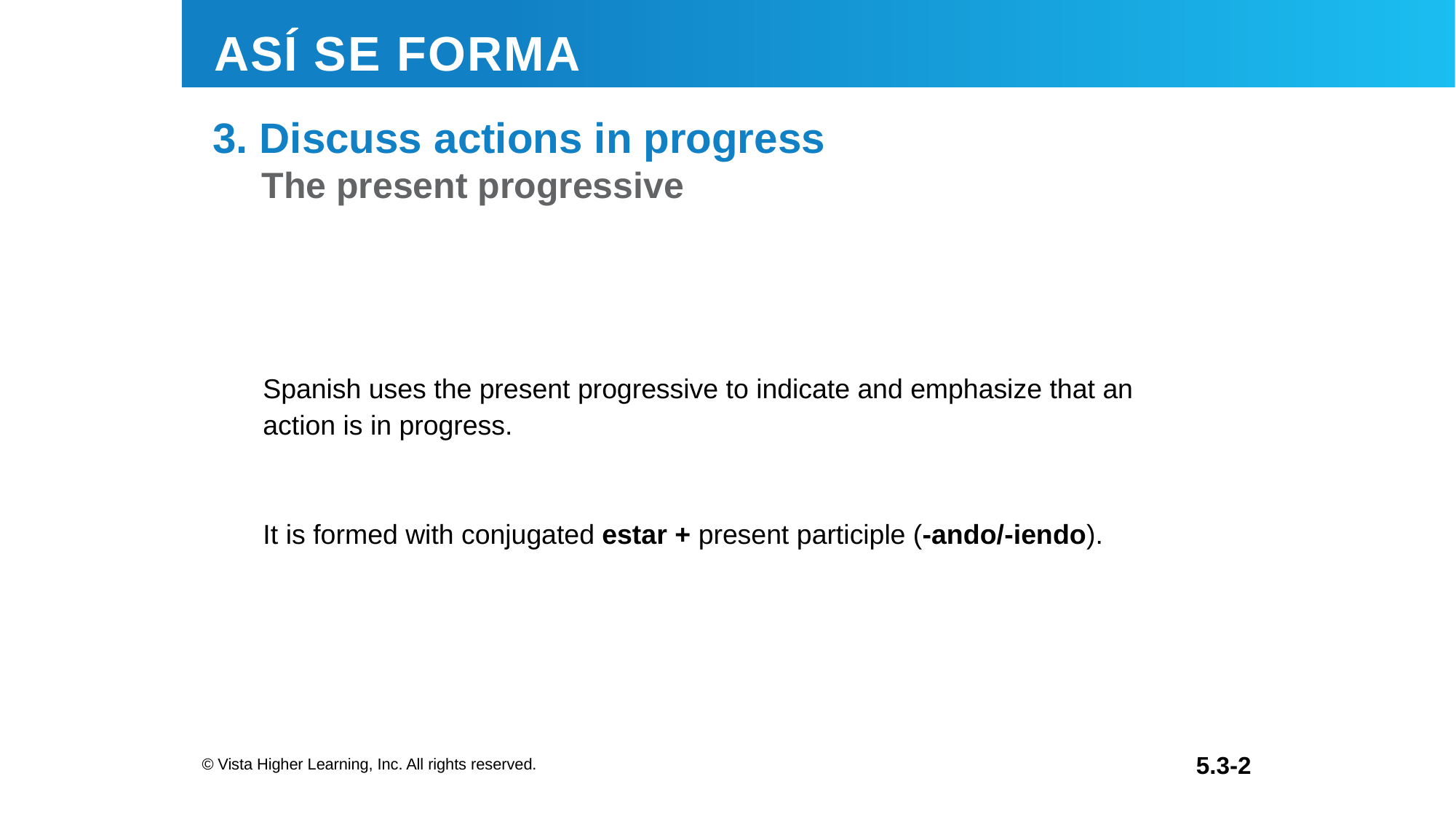

3. Discuss actions in progress

Spanish uses the present progressive to indicate and emphasize that an action is in progress.

It is formed with conjugated estar + present participle (-ando/-iendo).
© Vista Higher Learning, Inc. All rights reserved.
5.3-2